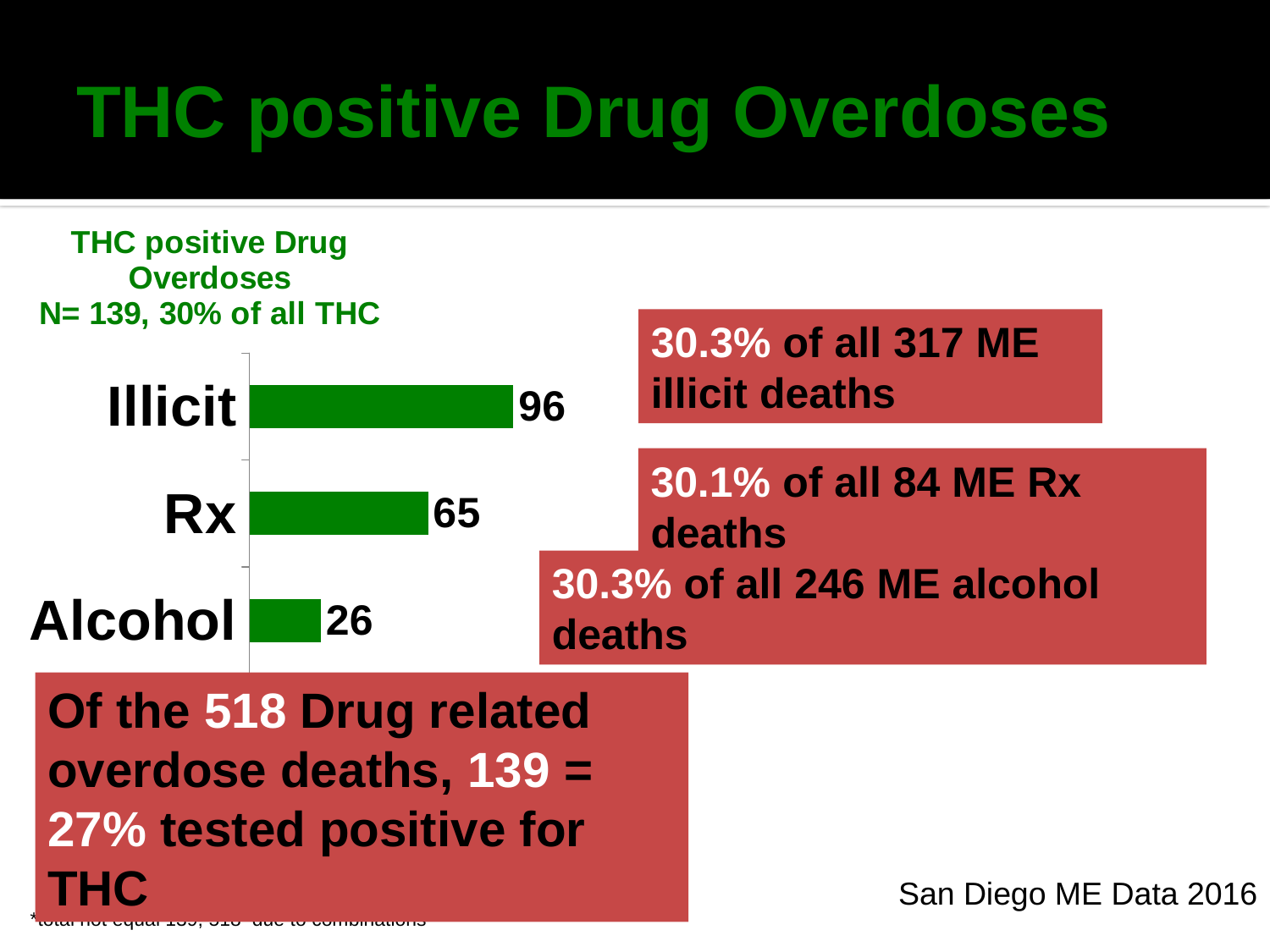

# THC positive Drug Overdoses

### Chart: THC positive Drug Overdoses
N= 139, 30% of all THC

| Category |  |
|---|---|
| Alcohol | 26.0 |
| Rx | 65.0 |
| Illicit | 96.0 |
30.3% of all 317 ME illicit deaths
30.1% of all 84 ME Rx deaths
30.3% of all 246 ME alcohol deaths
Of the 518 Drug related overdose deaths, 139 = 27% tested positive for THC
San Diego ME Data 2016
*total not equal 139, 518  due to combinations